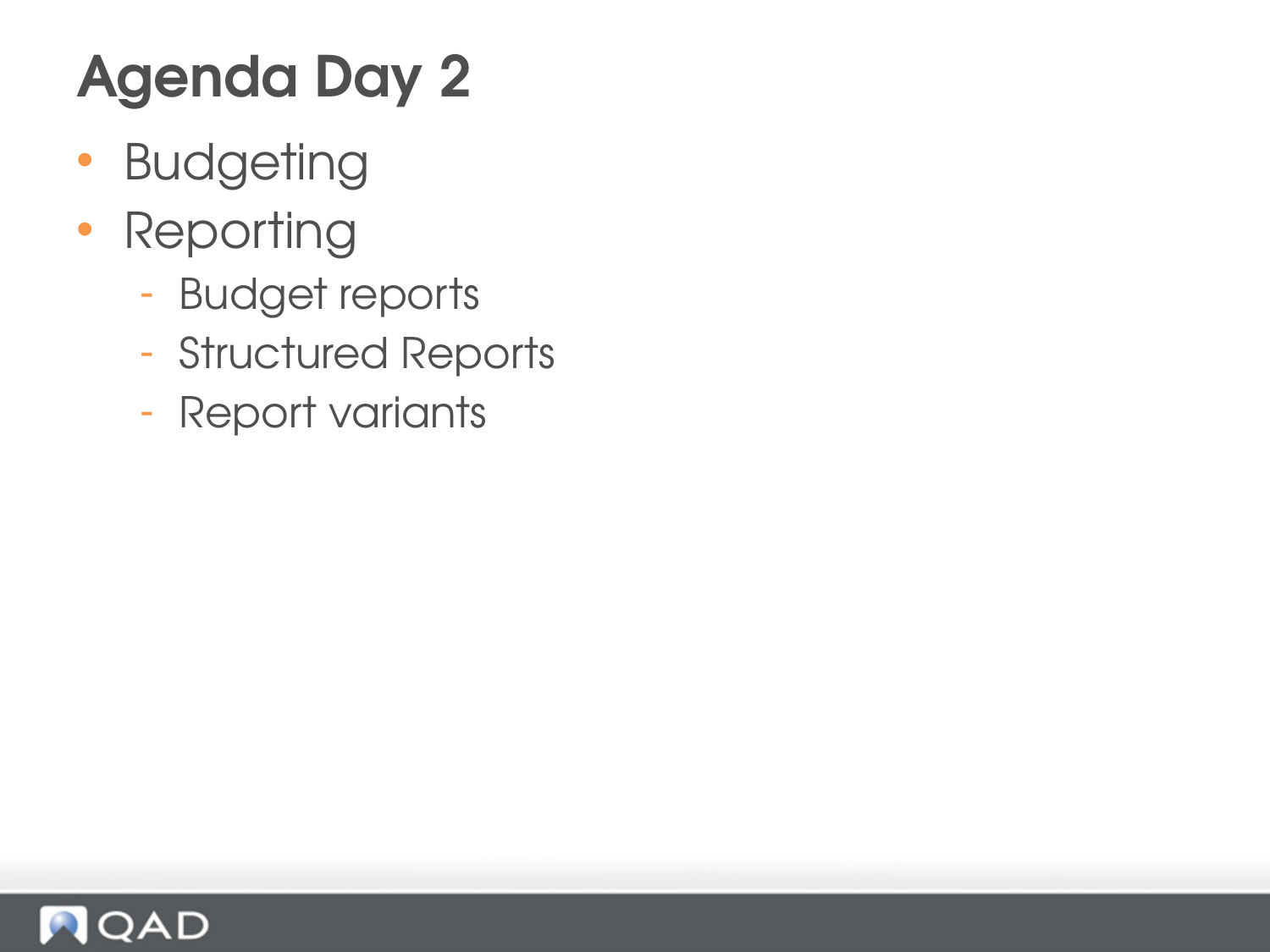

# Agenda Day 2
Budgeting
Reporting
Budget reports
Structured Reports
Report variants